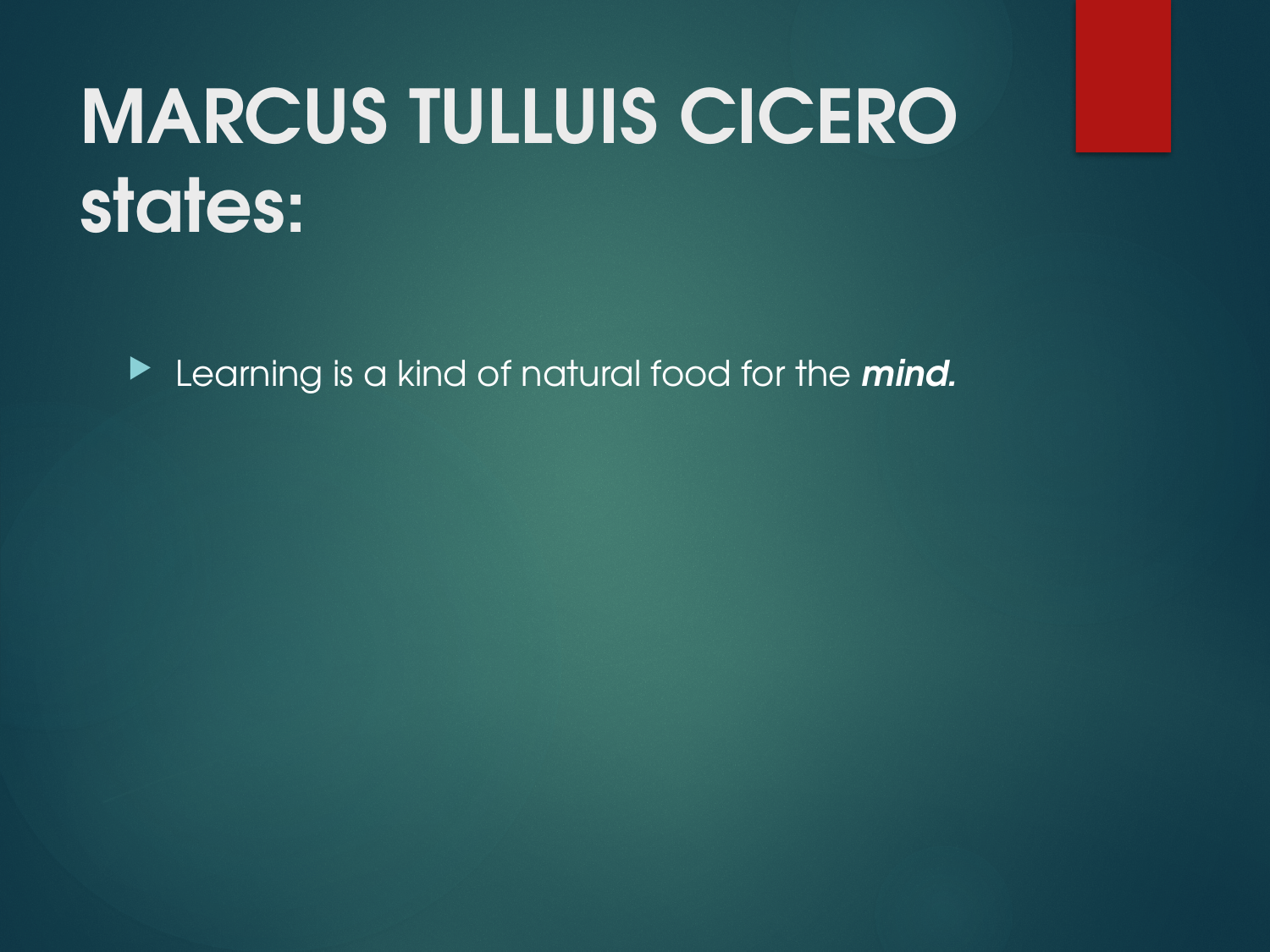

# MARCUS TULLUIS CICERO states:

Learning is a kind of natural food for the mind.